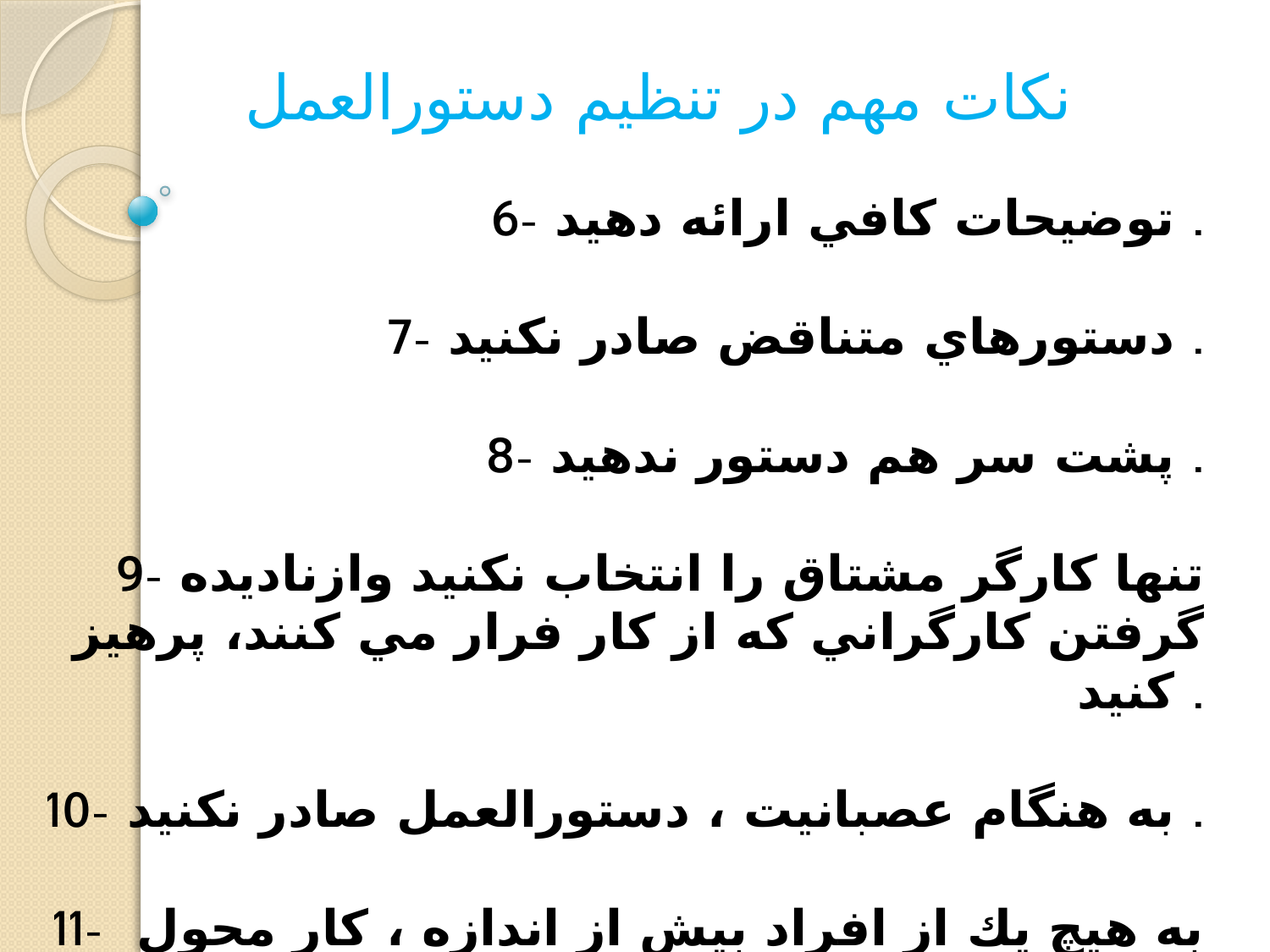

# نكات مهم در تنظيم دستورالعمل
 6- توضيحات كافي ارائه دهيد .

  7- دستورهاي متناقض صادر نكنيد .

   8- پشت سر هم دستور ندهيد .

   9- تنها كارگر مشتاق را انتخاب نكنيد وازناديده گرفتن كارگراني كه از كار فرار مي كنند، پرهيز كنيد .

  10- به هنگام عصبانيت ، دستورالعمل صادر نكنيد .

  11- به هيچ يك از افراد بيش از اندازه ، كار محول  نكنيد .